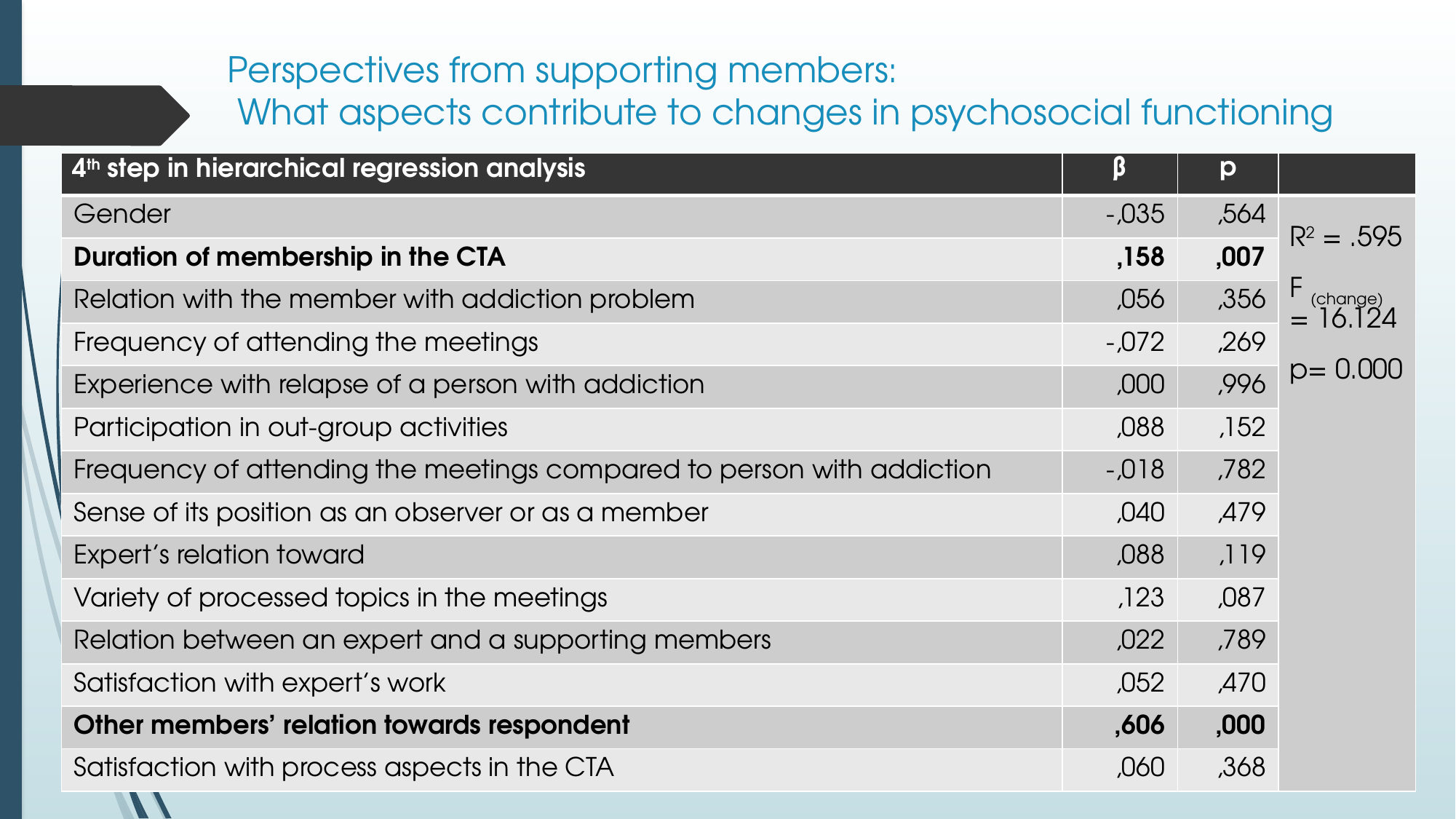

# Perspectives from supporting members: What aspects contribute to changes in psychosocial functioning
| 4th step in hierarchical regression analysis | β | p |  |
| --- | --- | --- | --- |
| Gender | -,035 | ,564 | R2 = .595 F (change) = 16.124 p= 0.000 |
| Duration of membership in the CTA | ,158 | ,007 |  |
| Relation with the member with addiction problem | ,056 | ,356 |  |
| Frequency of attending the meetings | -,072 | ,269 |  |
| Experience with relapse of a person with addiction | ,000 | ,996 |  |
| Participation in out-group activities | ,088 | ,152 |  |
| Frequency of attending the meetings compared to person with addiction | -,018 | ,782 |  |
| Sense of its position as an observer or as a member | ,040 | ,479 |  |
| Expert’s relation toward | ,088 | ,119 |  |
| Variety of processed topics in the meetings | ,123 | ,087 |  |
| Relation between an expert and a supporting members | ,022 | ,789 |  |
| Satisfaction with expert’s work | ,052 | ,470 |  |
| Other members’ relation towards respondent | ,606 | ,000 |  |
| Satisfaction with process aspects in the CTA | ,060 | ,368 |  |